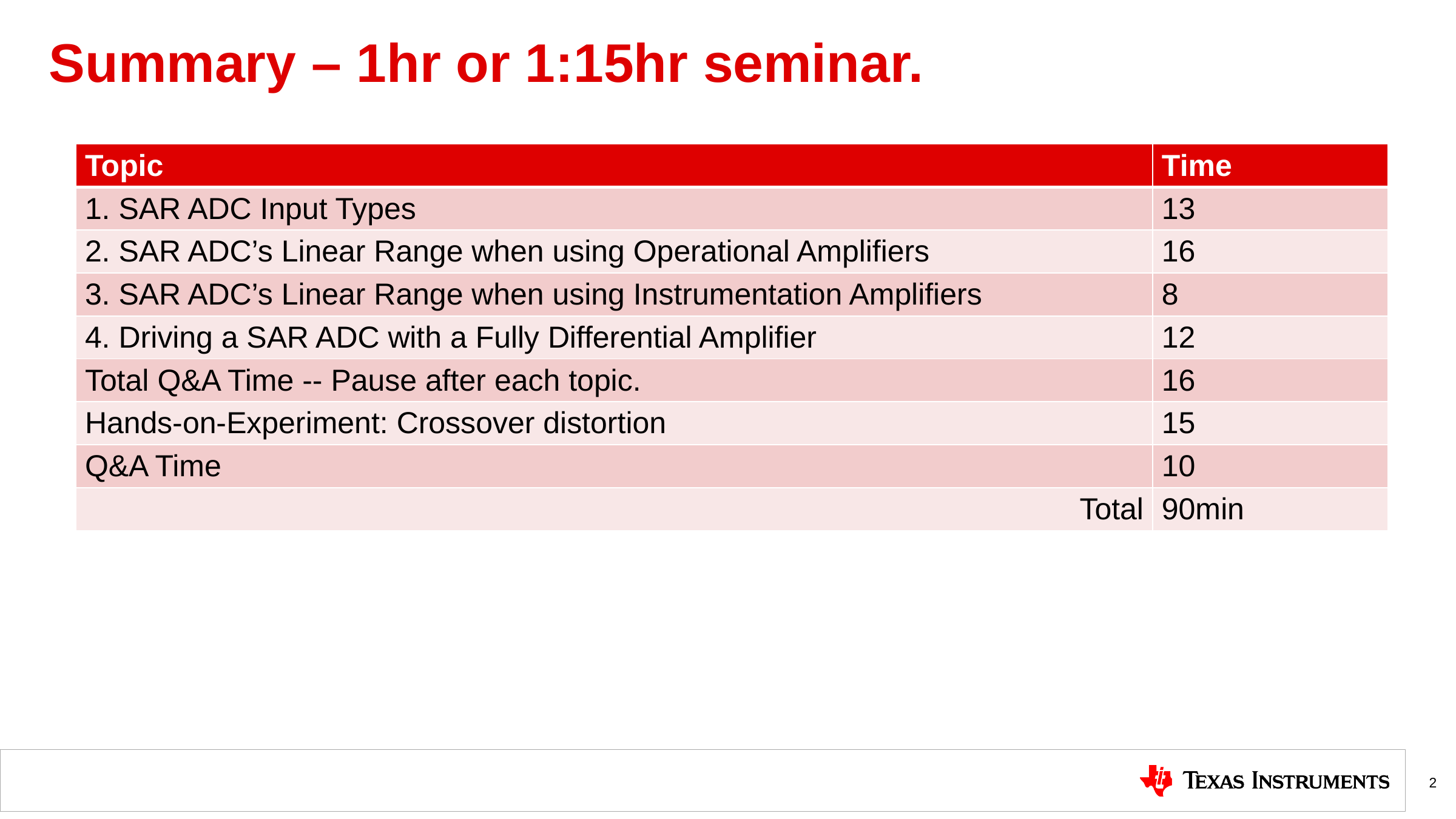

# Summary – 1hr or 1:15hr seminar.
| Topic | Time |
| --- | --- |
| 1. SAR ADC Input Types | 13 |
| 2. SAR ADC’s Linear Range when using Operational Amplifiers | 16 |
| 3. SAR ADC’s Linear Range when using Instrumentation Amplifiers | 8 |
| 4. Driving a SAR ADC with a Fully Differential Amplifier | 12 |
| Total Q&A Time -- Pause after each topic. | 16 |
| Hands-on-Experiment: Crossover distortion | 15 |
| Q&A Time | 10 |
| Total | 90min |
2